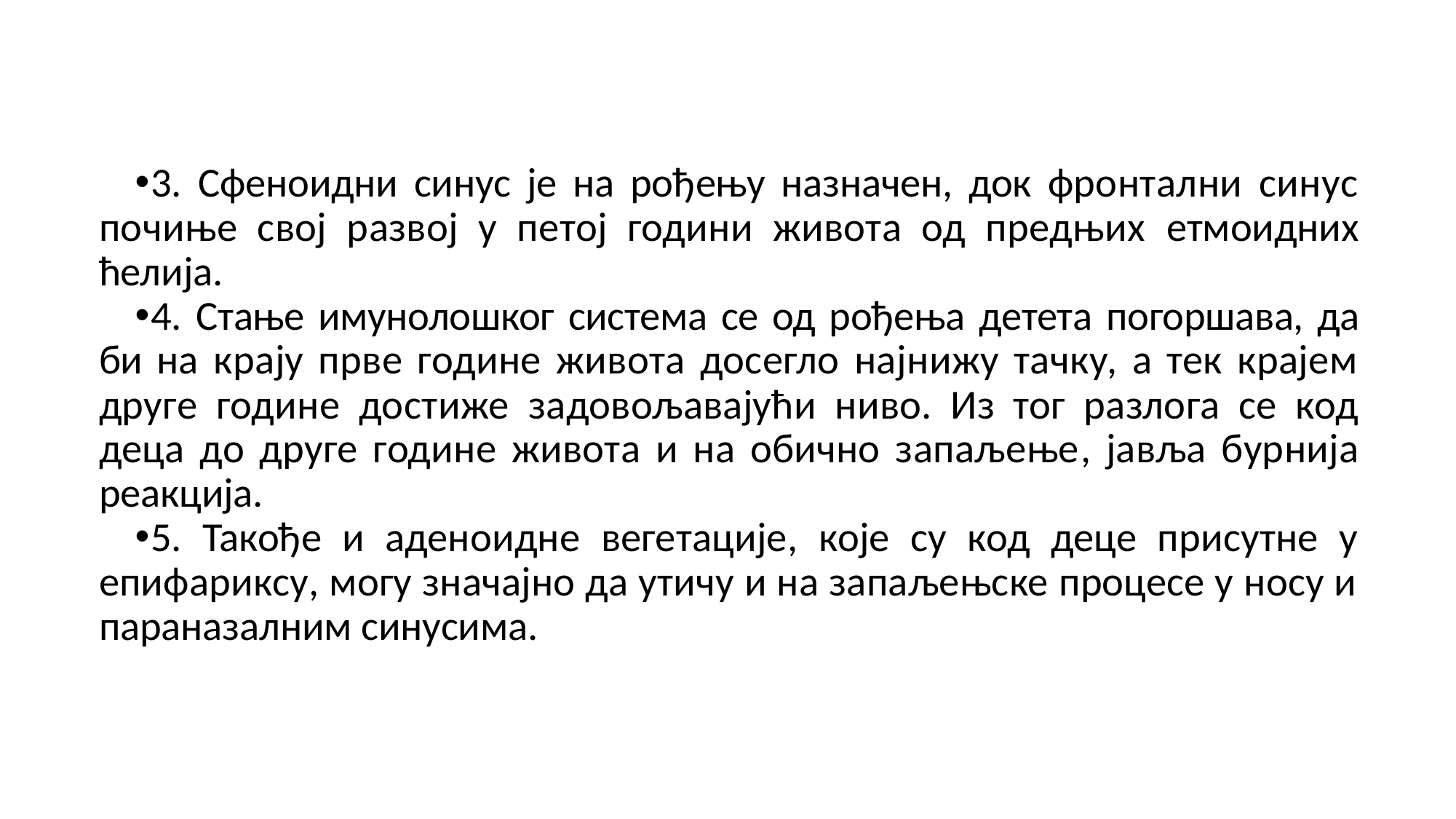

3. Сфеноидни синус је на рођењу назначен, док фронтални синус почиње свој развој у петој години живота од предњих етмоидних ћелија.
4. Стање имунолошког система се од рођења детета погоршава, да би на крају прве године живота досегло најнижу тачку, а тек крајем друге године достиже задовољавајући ниво. Из тог разлога се код деца до друге године живота и на обично запаљење, јавља бурнија реакција.
5. Такође и аденоидне вегетације, које су код деце присутне у епифариксу, могу значајно да утичу и на запаљењске процесе у носу и параназалним синусима.